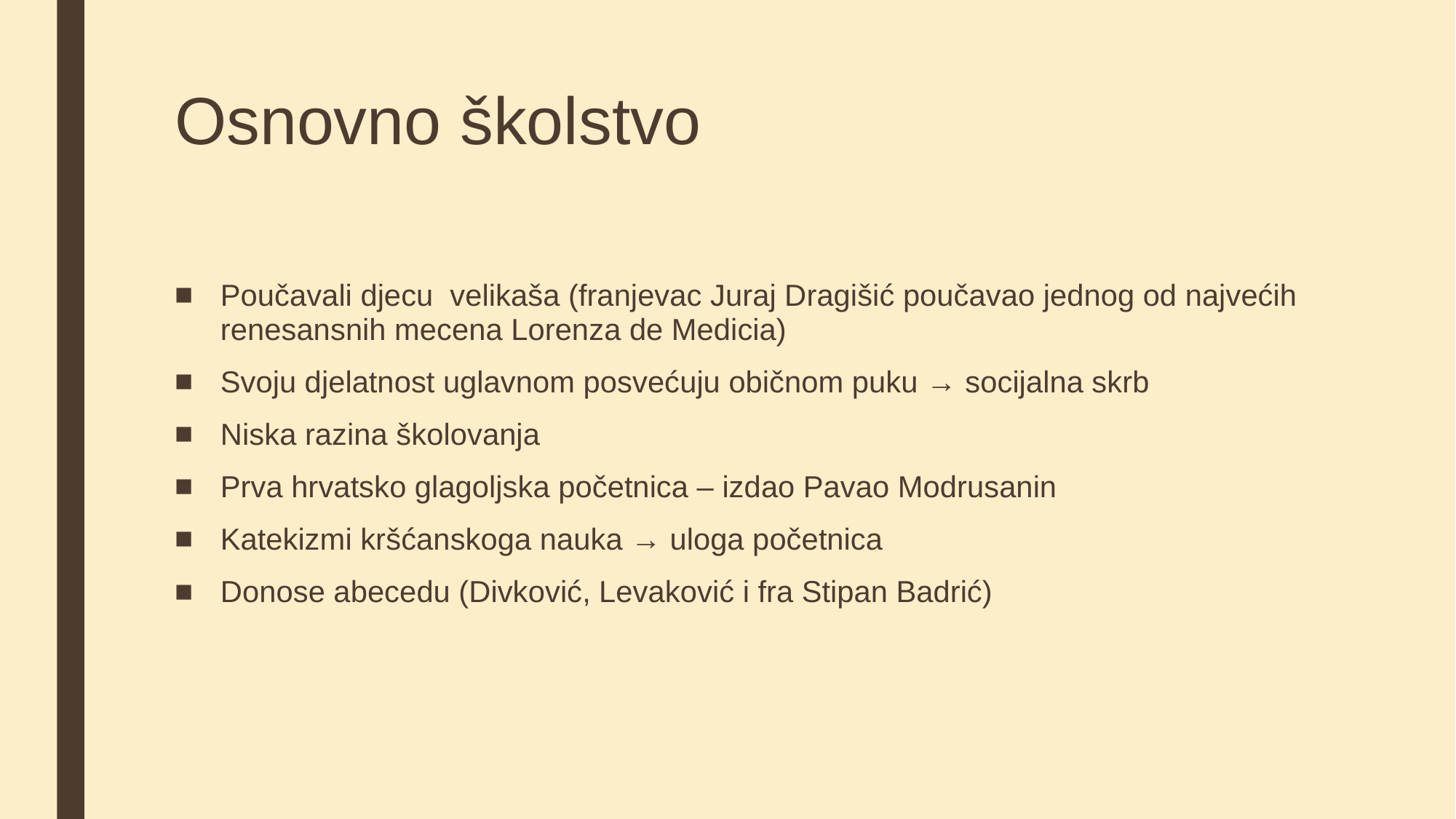

# Osnovno školstvo
Poučavali djecu  velikaša (franjevac Juraj Dragišić poučavao jednog od najvećih renesansnih mecena Lorenza de Medicia)
Svoju djelatnost uglavnom posvećuju običnom puku → socijalna skrb
Niska razina školovanja
Prva hrvatsko glagoljska početnica – izdao Pavao Modrusanin
Katekizmi kršćanskoga nauka → uloga početnica
Donose abecedu (Divković, Levaković i fra Stipan Badrić)